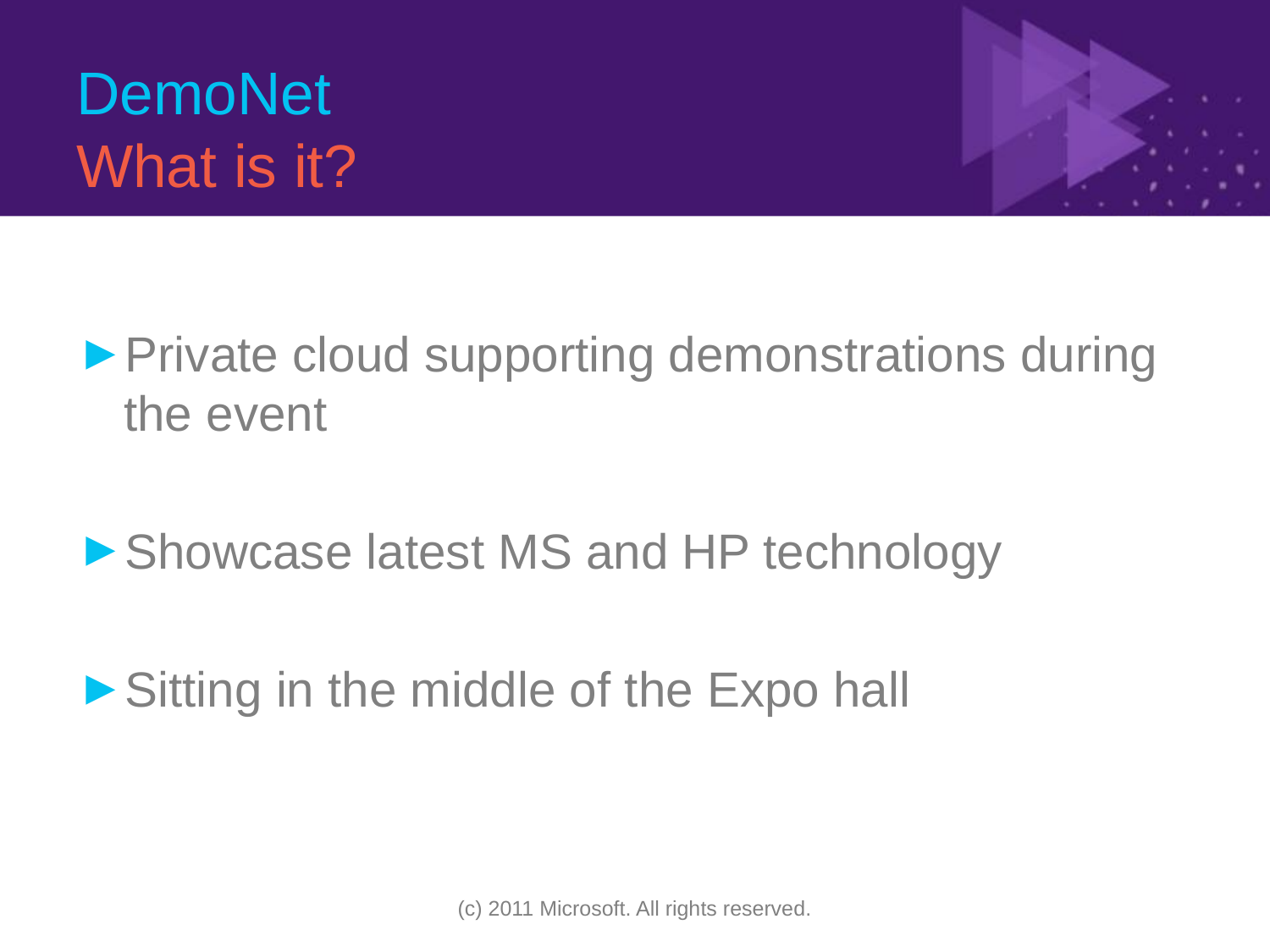

# DemoNet What is it?
Private cloud supporting demonstrations during the event

Showcase latest MS and HP technology

Sitting in the middle of the Expo hall
(c) 2011 Microsoft. All rights reserved.